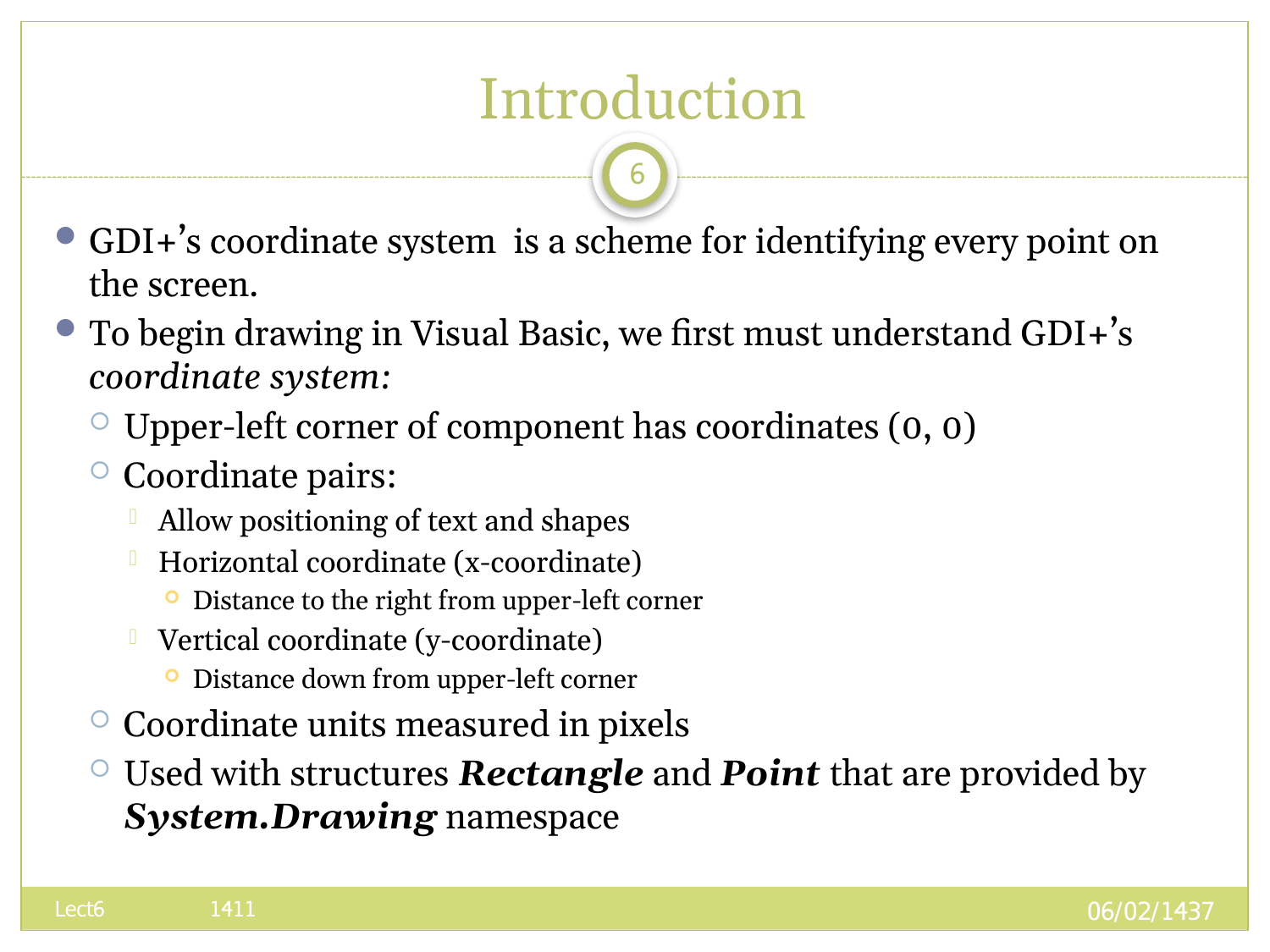

# Introduction
6
GDI+’s coordinate system  is a scheme for identifying every point on the screen.
To begin drawing in Visual Basic, we first must understand GDI+’s coordinate system:
Upper-left corner of component has coordinates (0, 0)
Coordinate pairs:
Allow positioning of text and shapes
Horizontal coordinate (x-coordinate)
Distance to the right from upper-left corner
Vertical coordinate (y-coordinate)
Distance down from upper-left corner
Coordinate units measured in pixels
Used with structures Rectangle and Point that are provided by System.Drawing namespace

06/02/1437
Lect6                1411